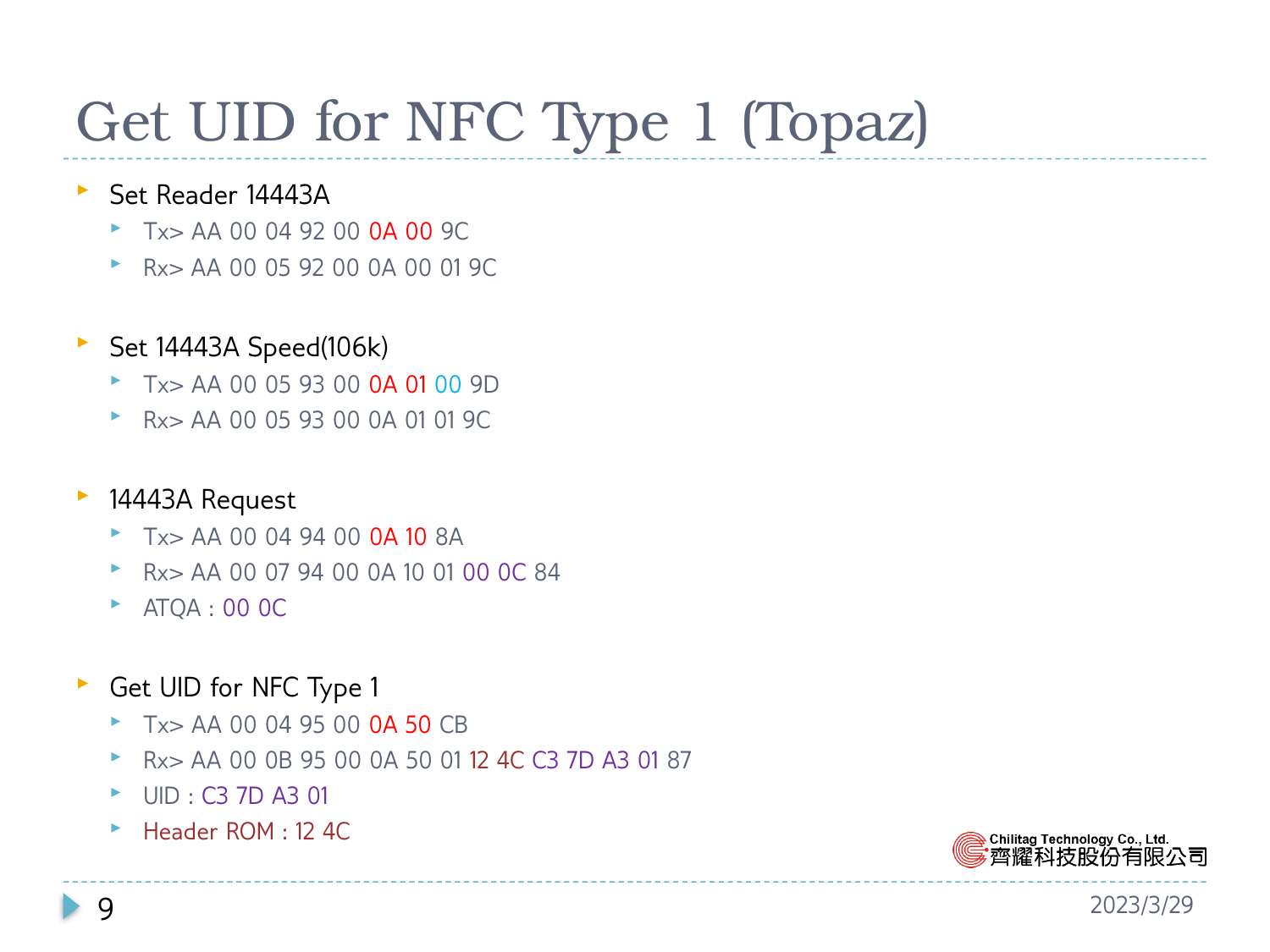

# Get UID for NFC Type 1 (Topaz)
Set Reader 14443A
Tx> AA 00 04 92 00 0A 00 9C
Rx> AA 00 05 92 00 0A 00 01 9C

Set 14443A Speed(106k)
Tx> AA 00 05 93 00 0A 01 00 9D
Rx> AA 00 05 93 00 0A 01 01 9C

14443A Request
Tx> AA 00 04 94 00 0A 10 8A
Rx> AA 00 07 94 00 0A 10 01 00 0C 84
ATQA : 00 0C

Get UID for NFC Type 1
Tx> AA 00 04 95 00 0A 50 CB
Rx> AA 00 0B 95 00 0A 50 01 12 4C C3 7D A3 01 87
UID : C3 7D A3 01
Header ROM : 12 4C

9
2023/3/29